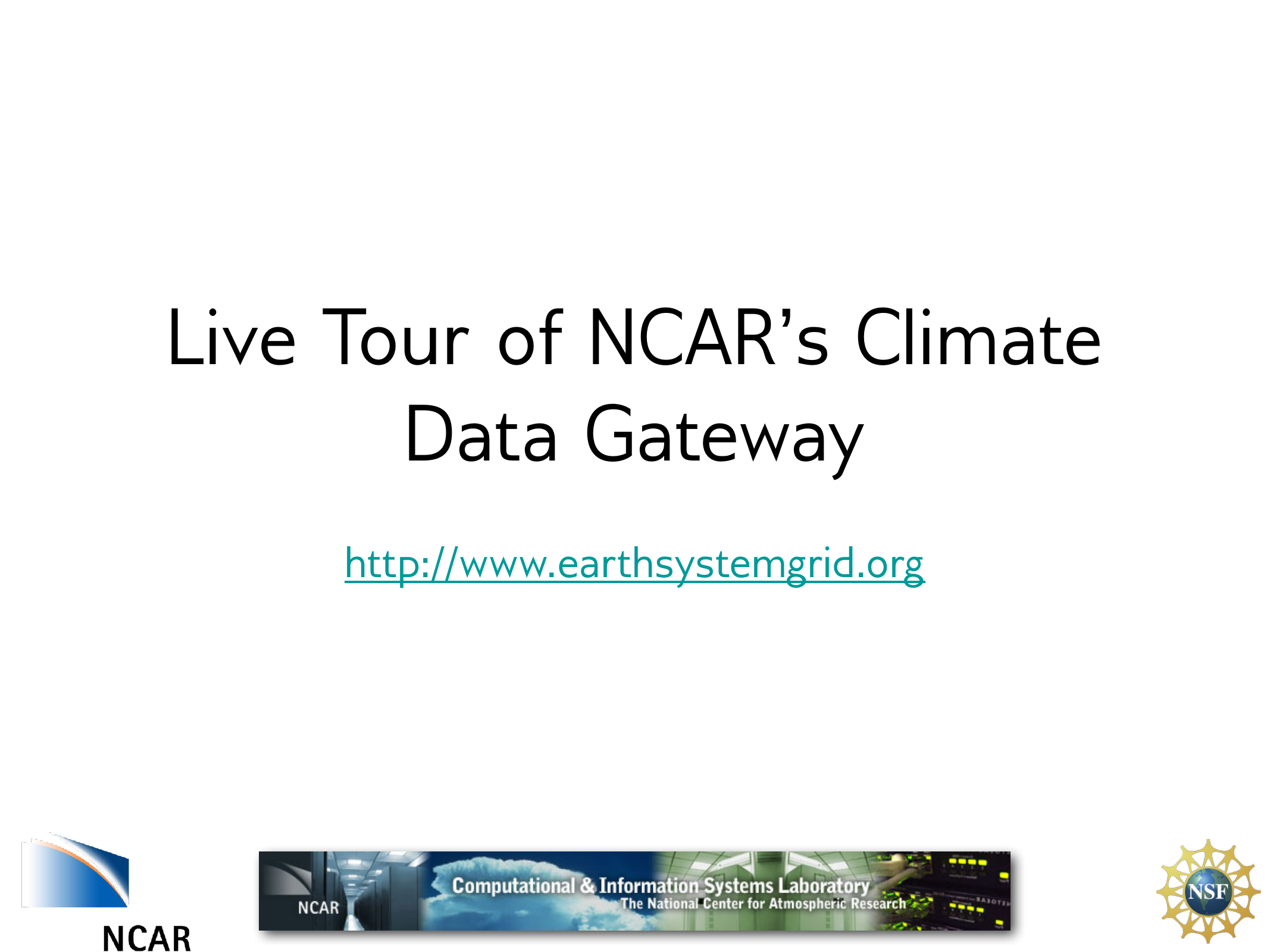

# Live Tour of NCAR’s Climate Data Gateway
http://www.earthsystemgrid.org